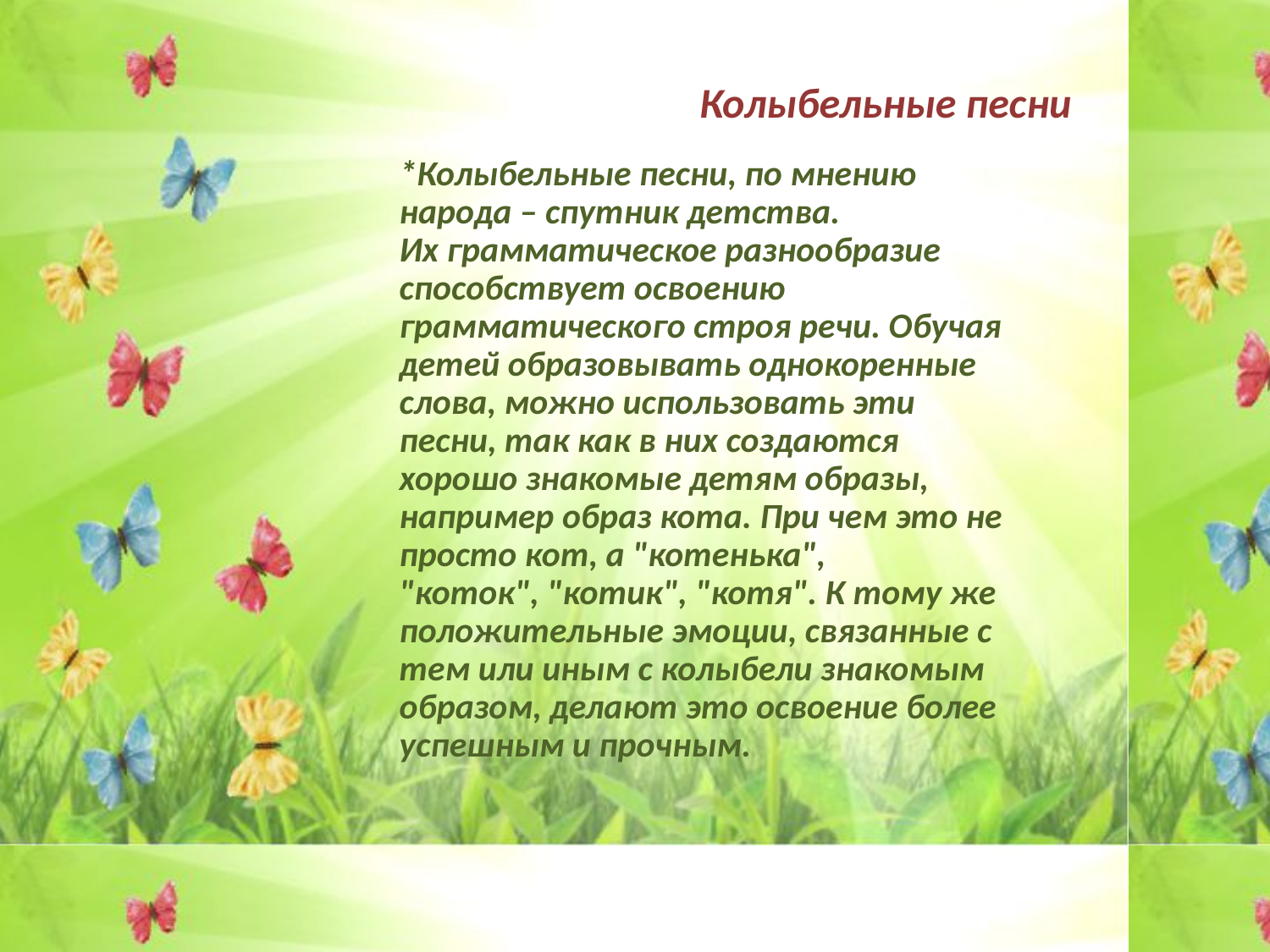

Колыбельные песни
*Колыбельные песни, по мнению народа – спутник детства.
Их грамматическое разнообразие способствует освоению грамматического строя речи. Обучая детей образовывать однокоренные слова, можно использовать эти песни, так как в них создаются хорошо знакомые детям образы, например образ кота. При чем это не просто кот, а "котенька",
"коток", "котик", "котя". К тому же положительные эмоции, связанные с тем или иным с колыбели знакомым образом, делают это освоение более успешным и прочным.